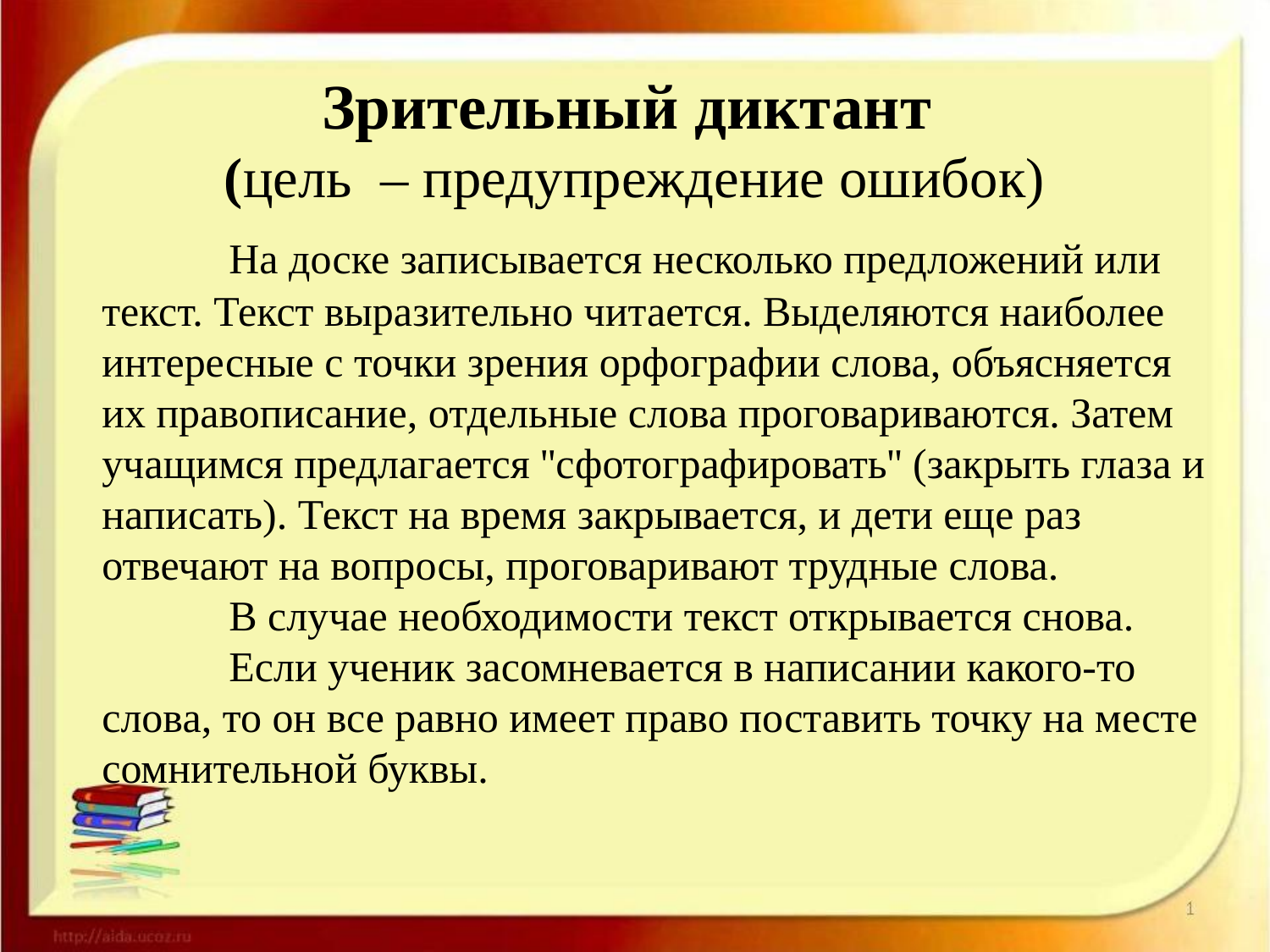

# Зрительный диктант  (цель  – предупреждение ошибок)
 	На доске записывается несколько предложений или текст. Текст выразительно читается. Выделяются наиболее интересные с точки зрения орфографии слова, объясняется их правописание, отдельные слова проговариваются. Затем учащимся предлагается ''сфотографировать'' (закрыть глаза и написать). Текст на время закрывается, и дети еще раз отвечают на вопросы, проговаривают трудные слова.
	В случае необходимости текст открывается снова.
	Если ученик засомневается в написании какого-то слова, то он все равно имеет право поставить точку на месте сомнительной буквы.